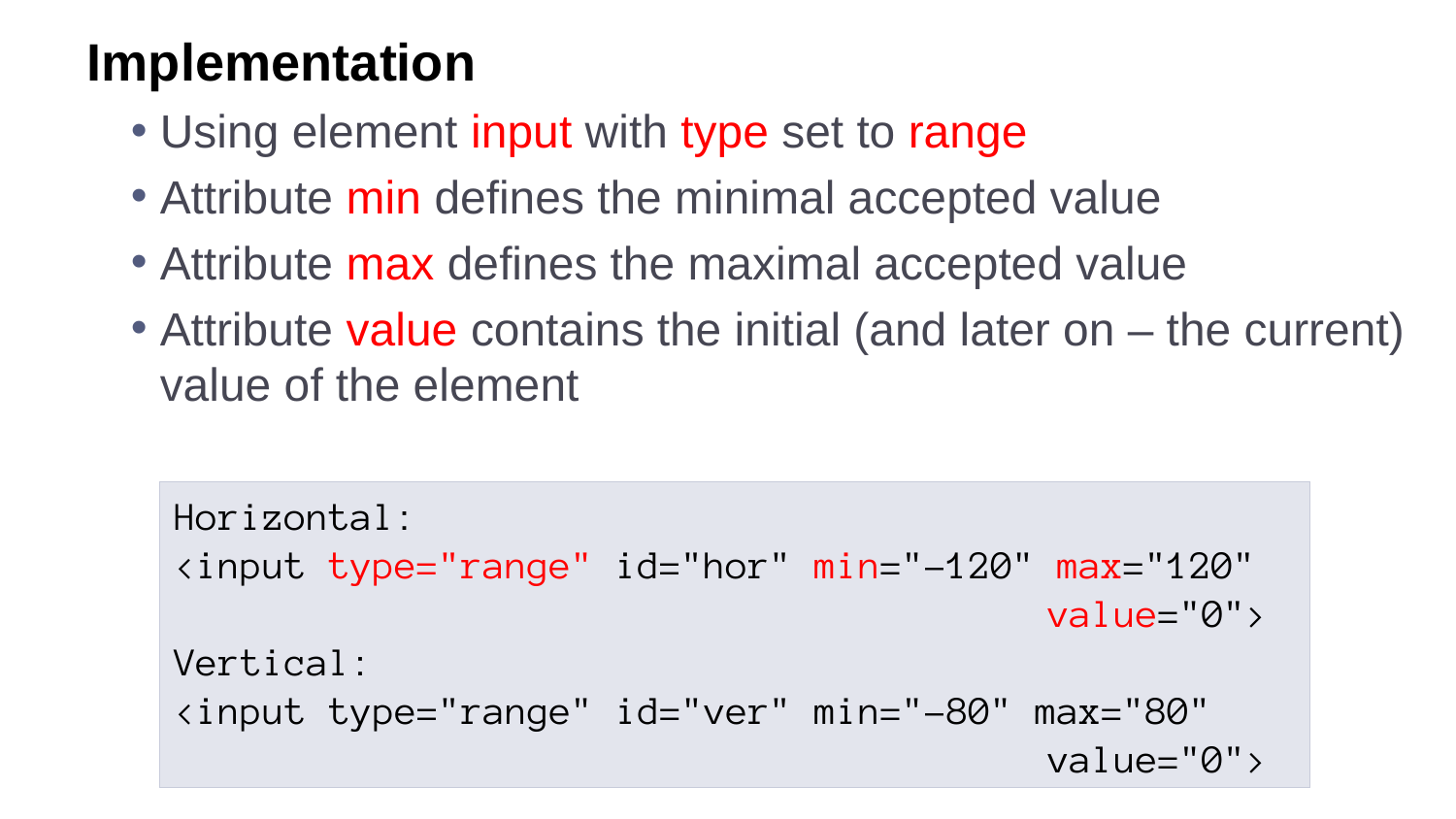

Implementation
Using element input with type set to range
Attribute min defines the minimal accepted value
Attribute max defines the maximal accepted value
Attribute value contains the initial (and later on – the current) value of the element
Horizontal:
<input type="range" id="hor" min="-120" max="120"
								value="0">
Vertical:
<input type="range" id="ver" min="-80" max="80"
								value="0">